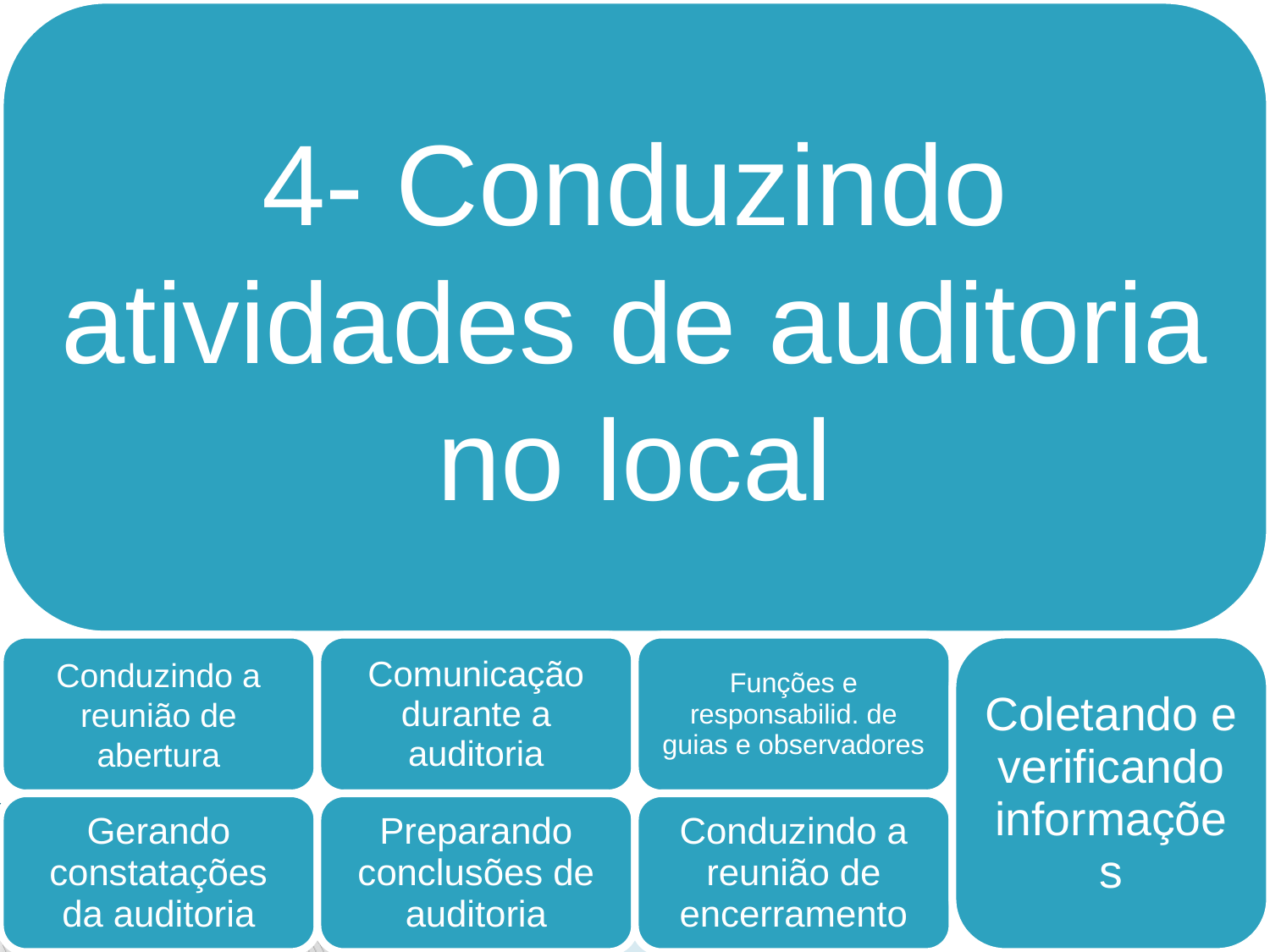

4- Conduzindo atividades de auditoria no local
Conduzindo a reunião de abertura
Gerando constatações da auditoria
Comunicação durante a auditoria
Preparando conclusões de auditoria
Coletando e verificando informações
Funções e responsabilid. de guias e observadores
Conduzindo a reunião de encerramento
AUTOR: Prof. João Paulo Miranda